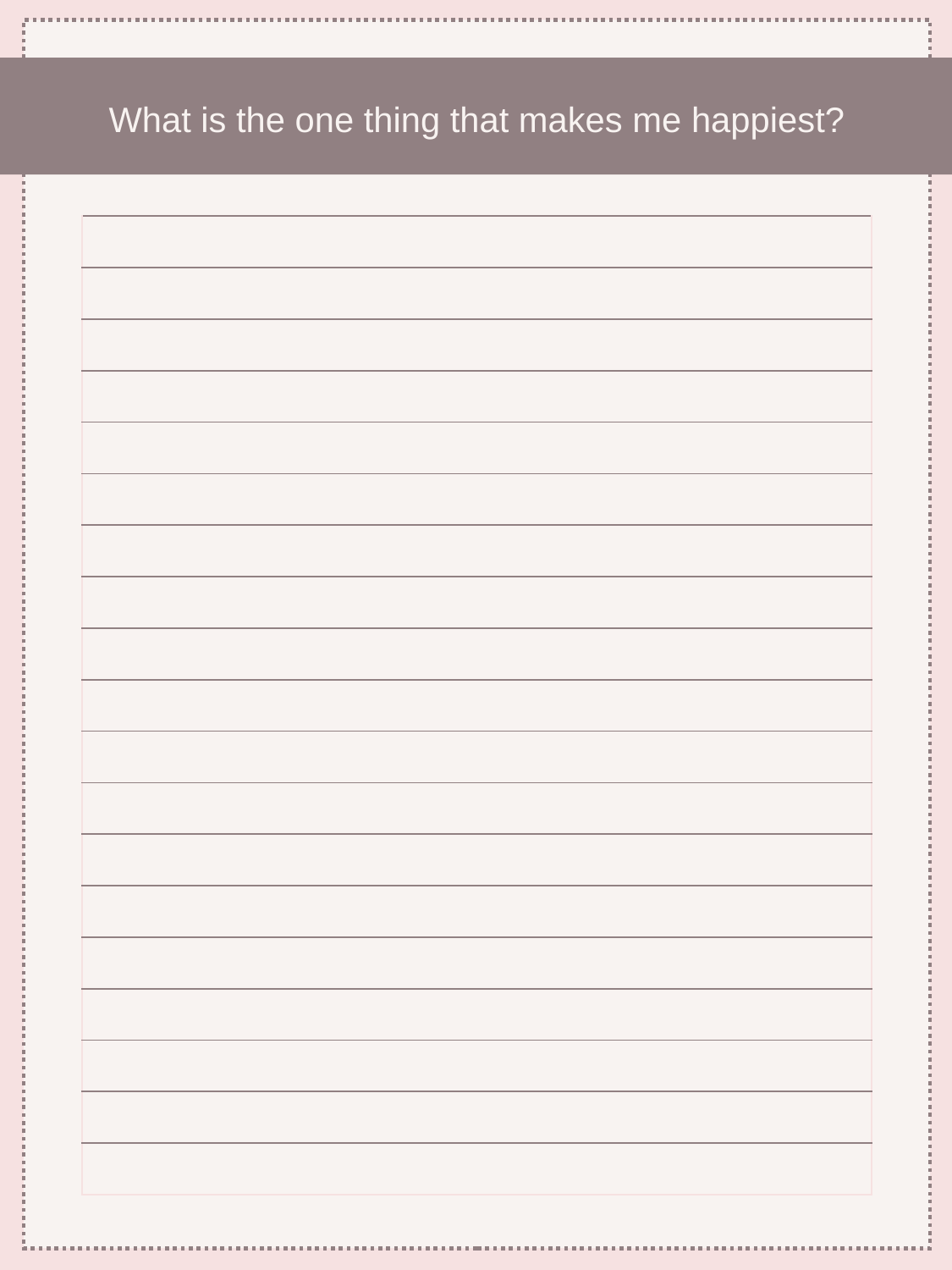

# What is the one thing that makes me happiest?
|  |
| --- |
|  |
|  |
|  |
|  |
|  |
|  |
|  |
|  |
|  |
|  |
|  |
|  |
|  |
|  |
|  |
|  |
|  |
|  |